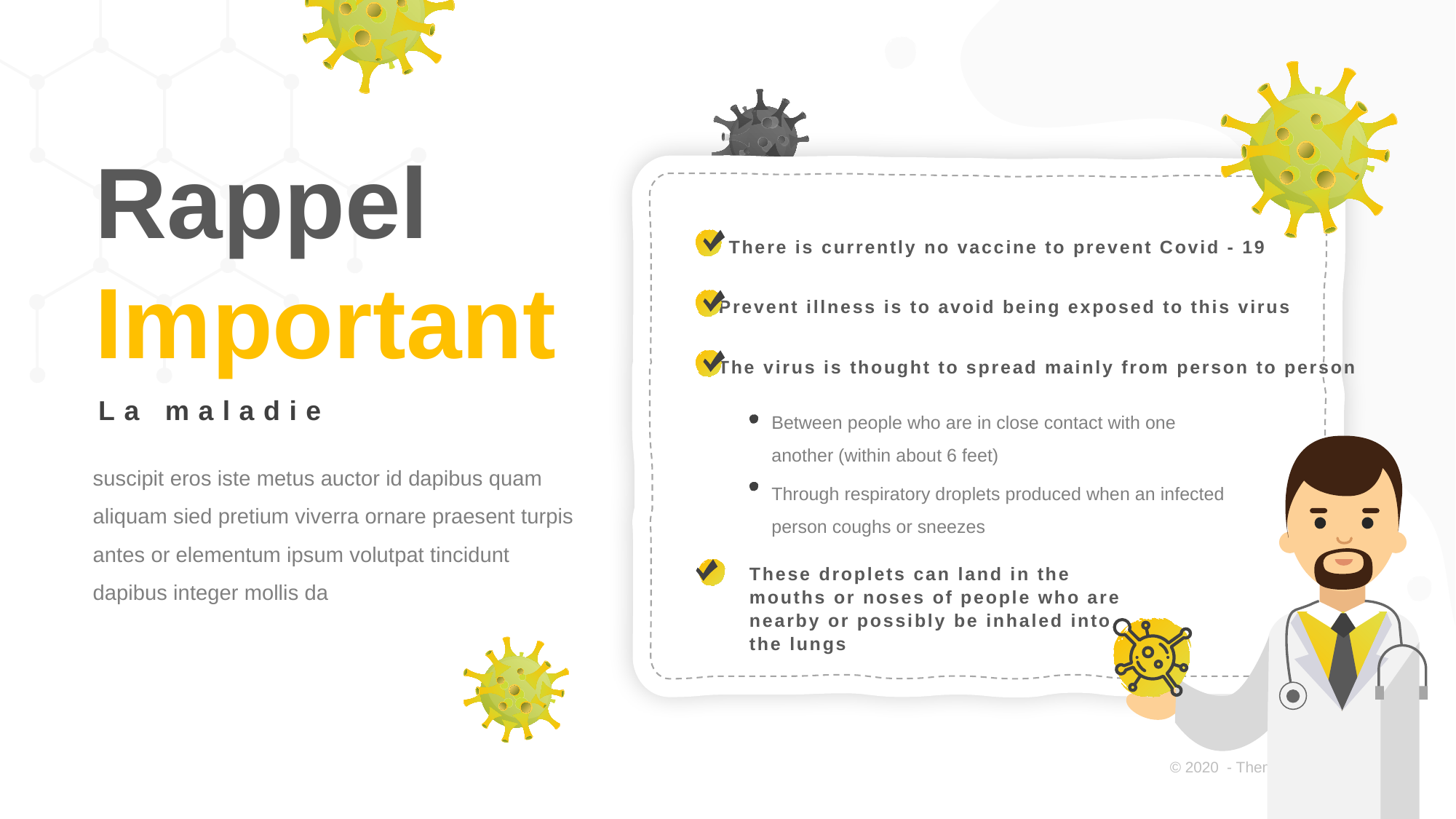

Rappel
Important

There is currently no vaccine to prevent Covid - 19

Prevent illness is to avoid being exposed to this virus

The virus is thought to spread mainly from person to person
La maladie
Between people who are in close contact with one another (within about 6 feet)

suscipit eros iste metus auctor id dapibus quam aliquam sied pretium viverra ornare praesent turpis antes or elementum ipsum volutpat tincidunt dapibus integer mollis da
Through respiratory droplets produced when an infected person coughs or sneezes

These droplets can land in the mouths or noses of people who are nearby or possibly be inhaled into the lungs